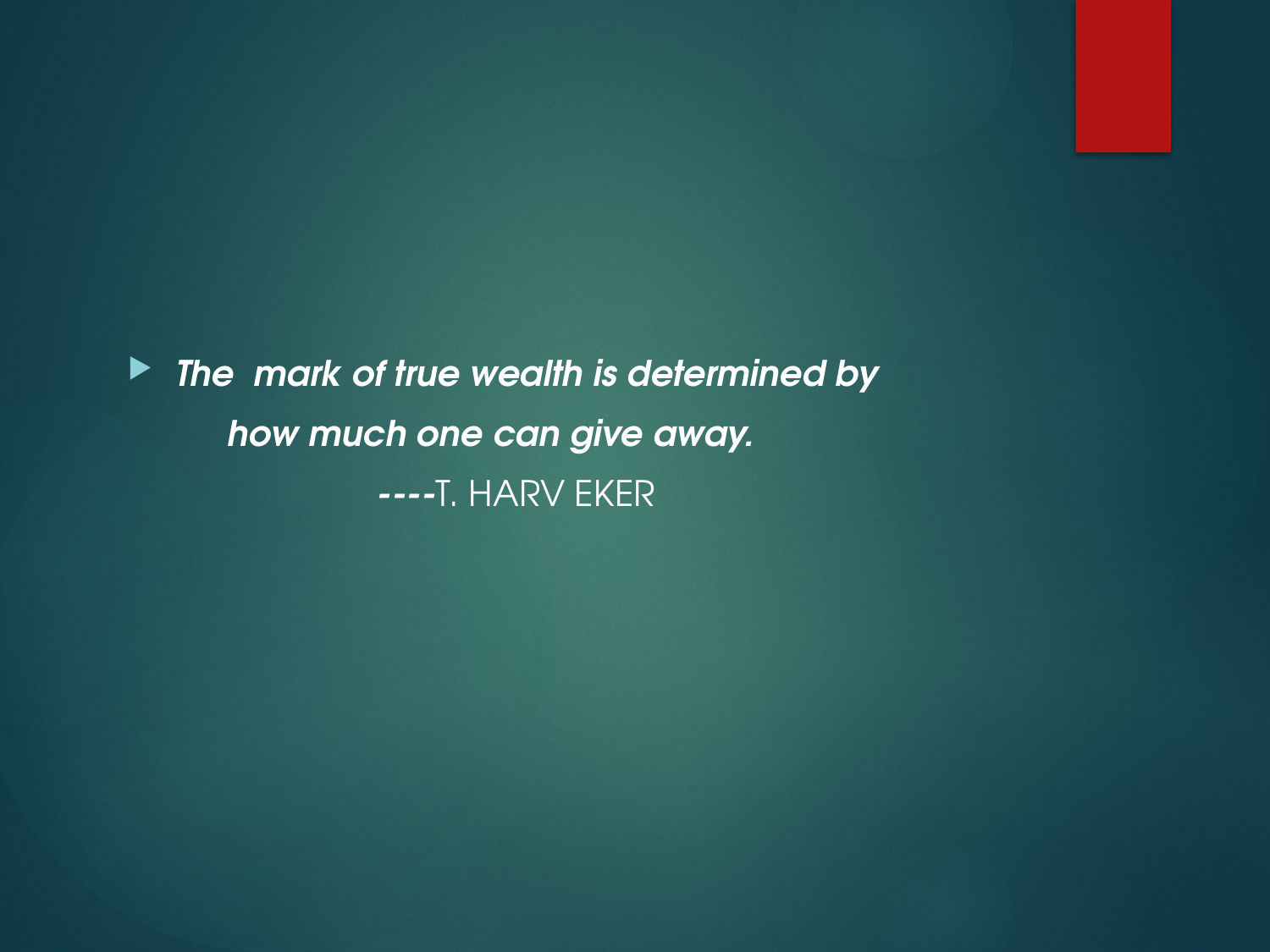

#

The  mark of true wealth is determined by
          how much one can give away.
                         ----T. HARV EKER